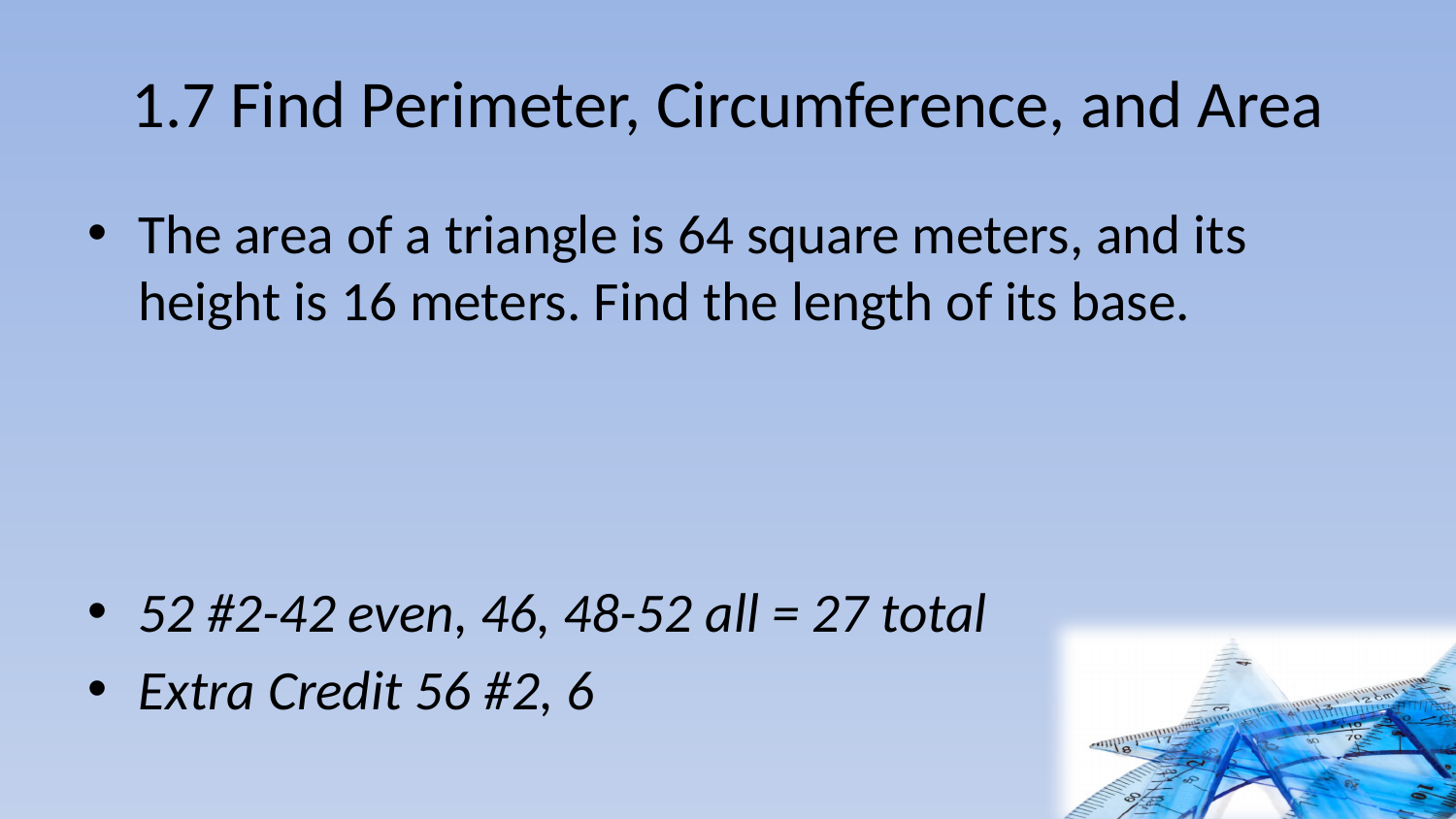

# 1.7 Find Perimeter, Circumference, and Area
The area of a triangle is 64 square meters, and its height is 16 meters. Find the length of its base.

52 #2-42 even, 46, 48-52 all = 27 total
Extra Credit 56 #2, 6